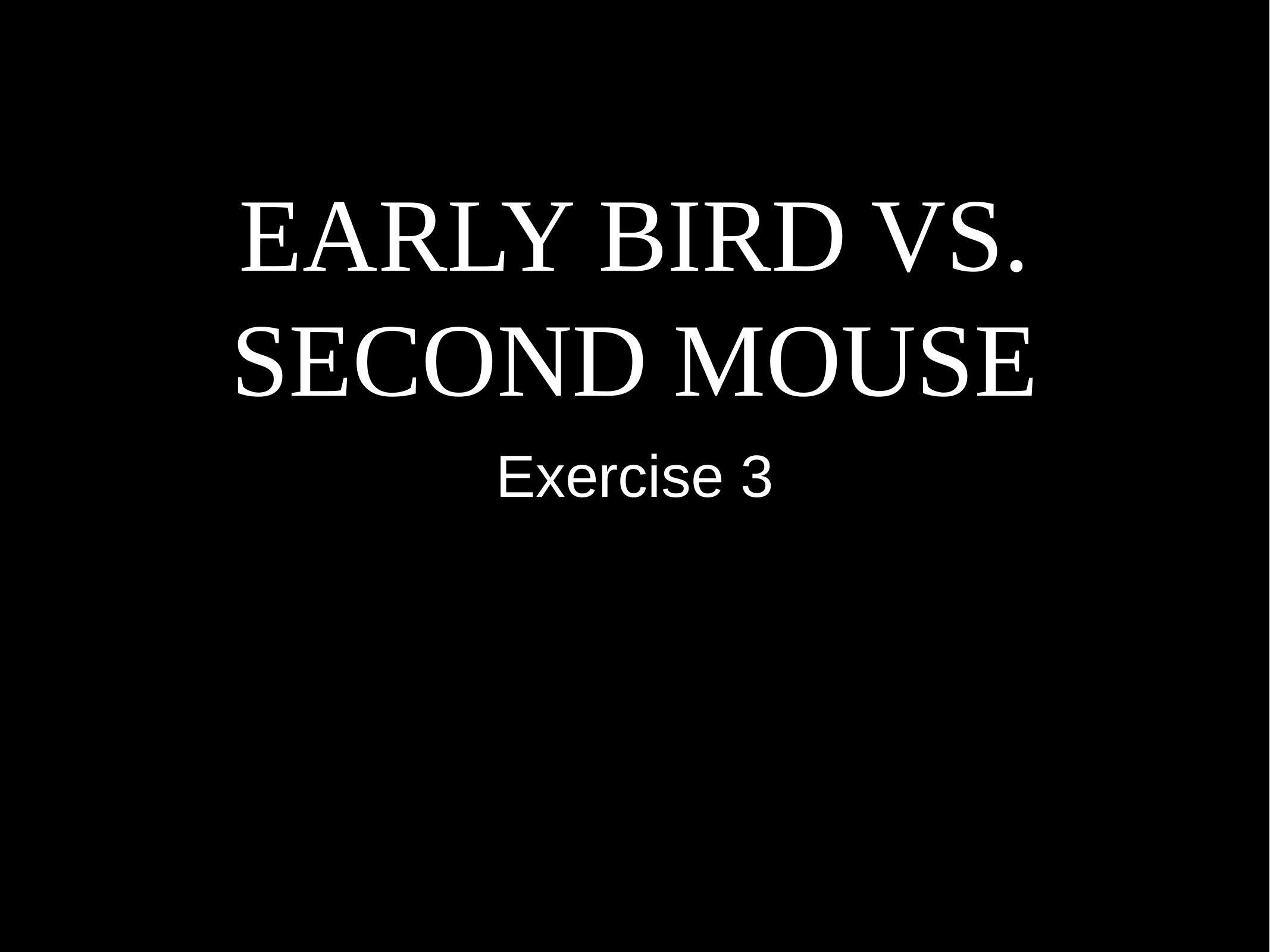

# EARLY BIRD VS. SECOND MOUSE
Exercise 3